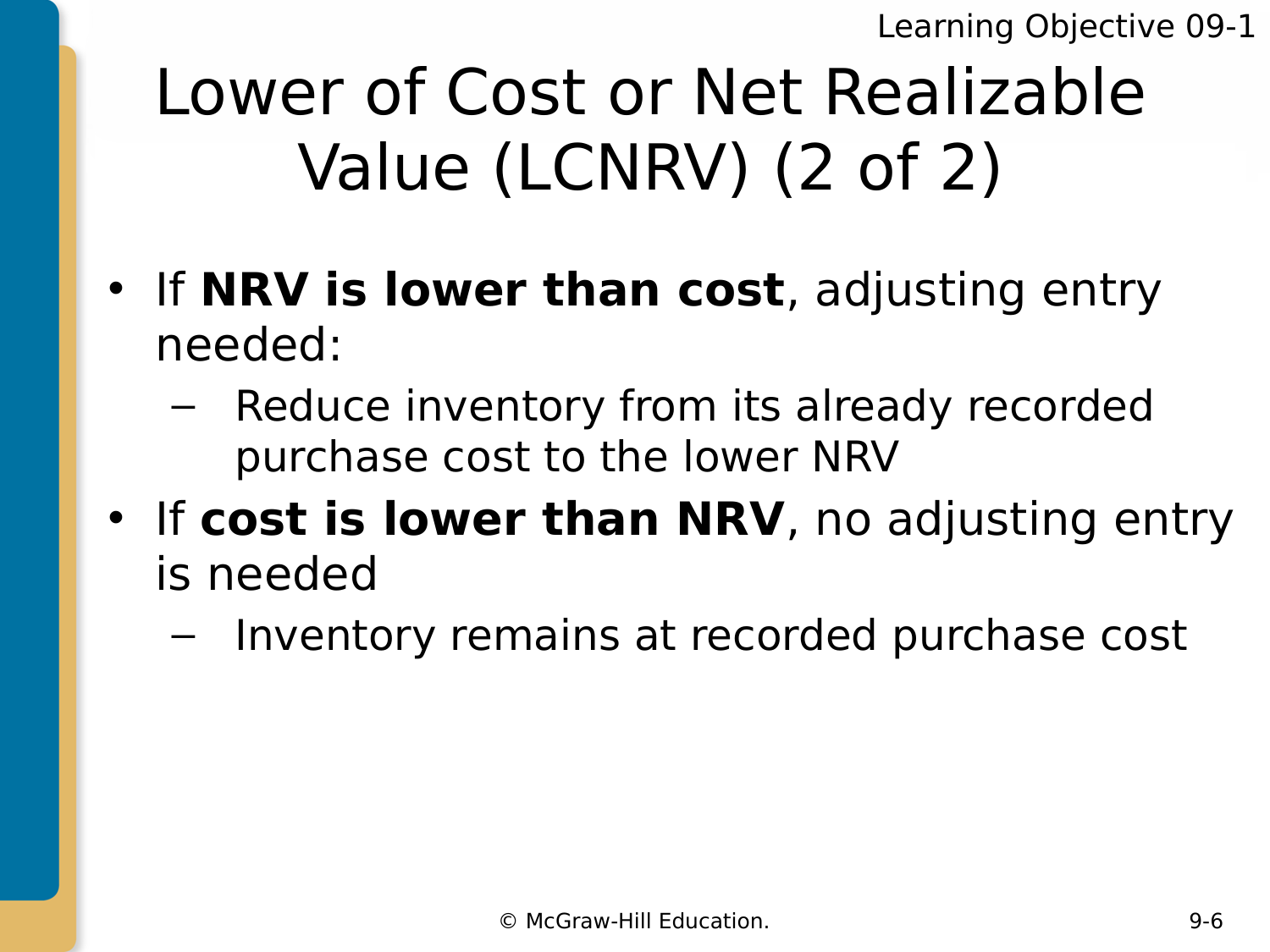

Learning Objective 09-1
# Lower of Cost or Net Realizable Value (LCNRV) (2 of 2)
If NRV is lower than cost, adjusting entry needed:
Reduce inventory from its already recorded purchase cost to the lower NRV
If cost is lower than NRV, no adjusting entry is needed
Inventory remains at recorded purchase cost